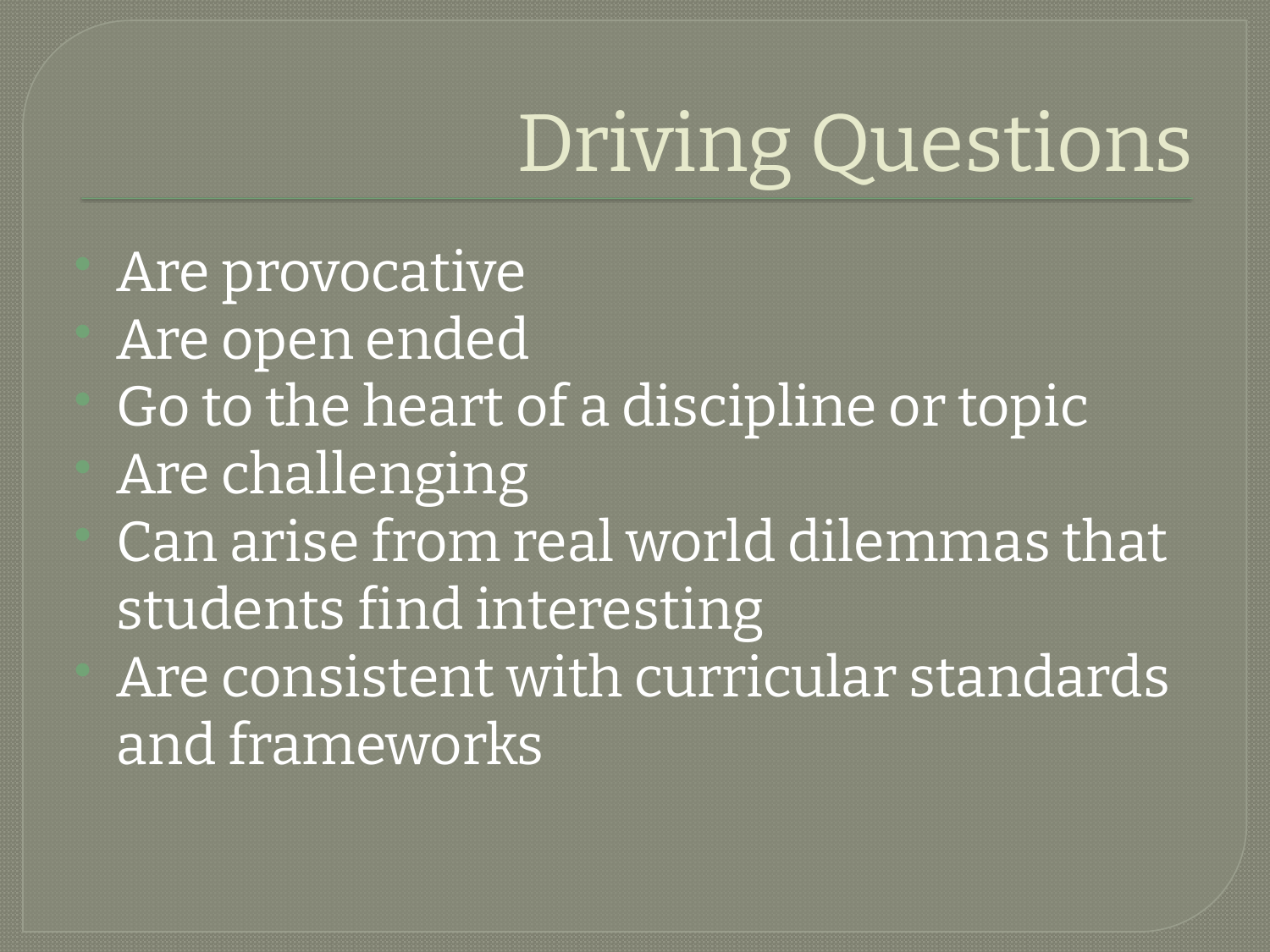

# Driving Questions
Are provocative
Are open ended
Go to the heart of a discipline or topic
Are challenging
Can arise from real world dilemmas that students find interesting
Are consistent with curricular standards and frameworks